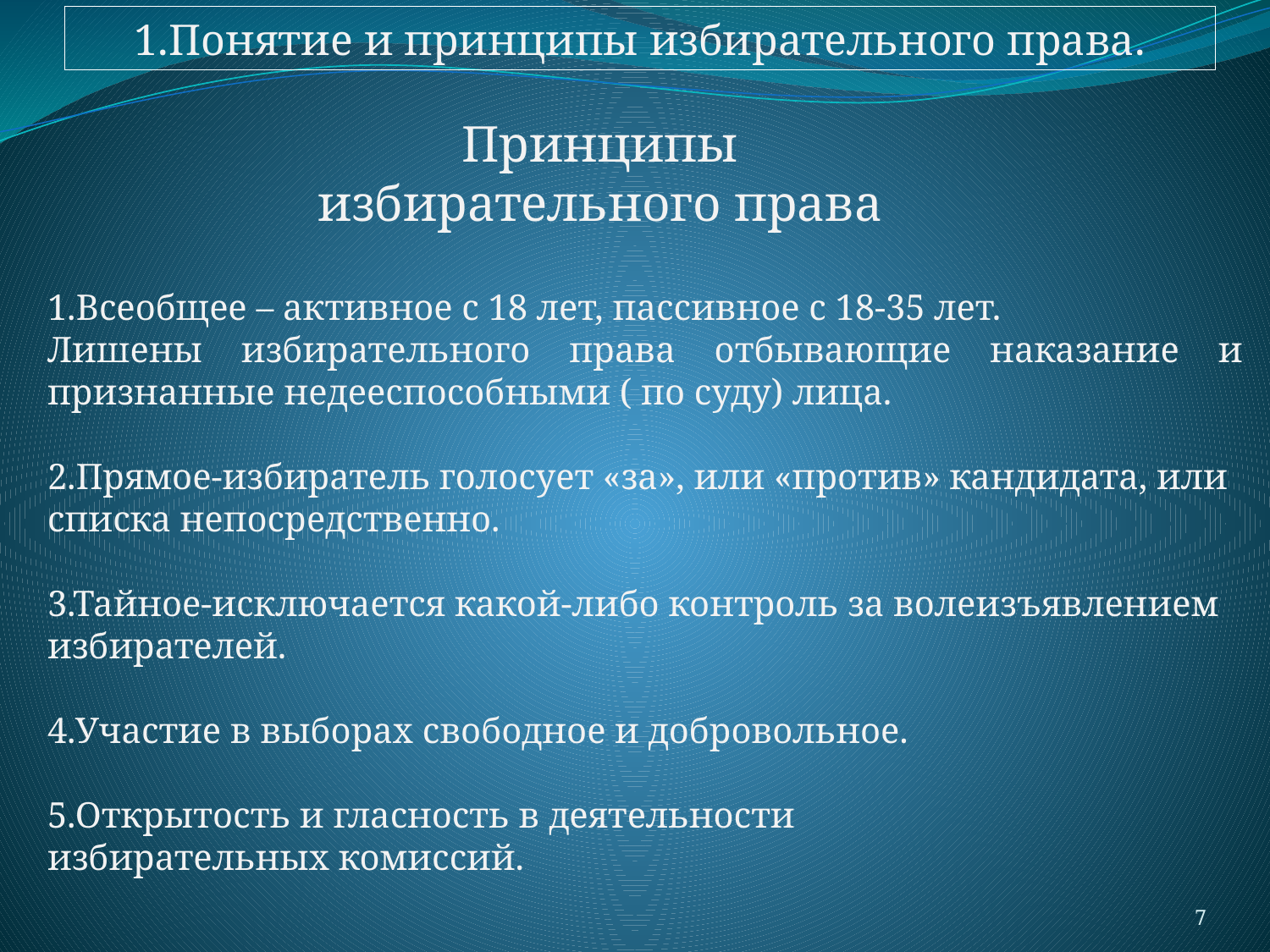

1.Понятие и принципы избирательного права.
Принципы избирательного права

1.Всеобщее – активное с 18 лет, пассивное с 18-35 лет.
Лишены избирательного права отбывающие наказание и признанные недееспособными ( по суду) лица.

2.Прямое-избиратель голосует «за», или «против» кандидата, или списка непосредственно.

3.Тайное-исключается какой-либо контроль за волеизъявлением избирателей.

4.Участие в выборах свободное и добровольное.

5.Открытость и гласность в деятельности
избирательных комиссий.

7